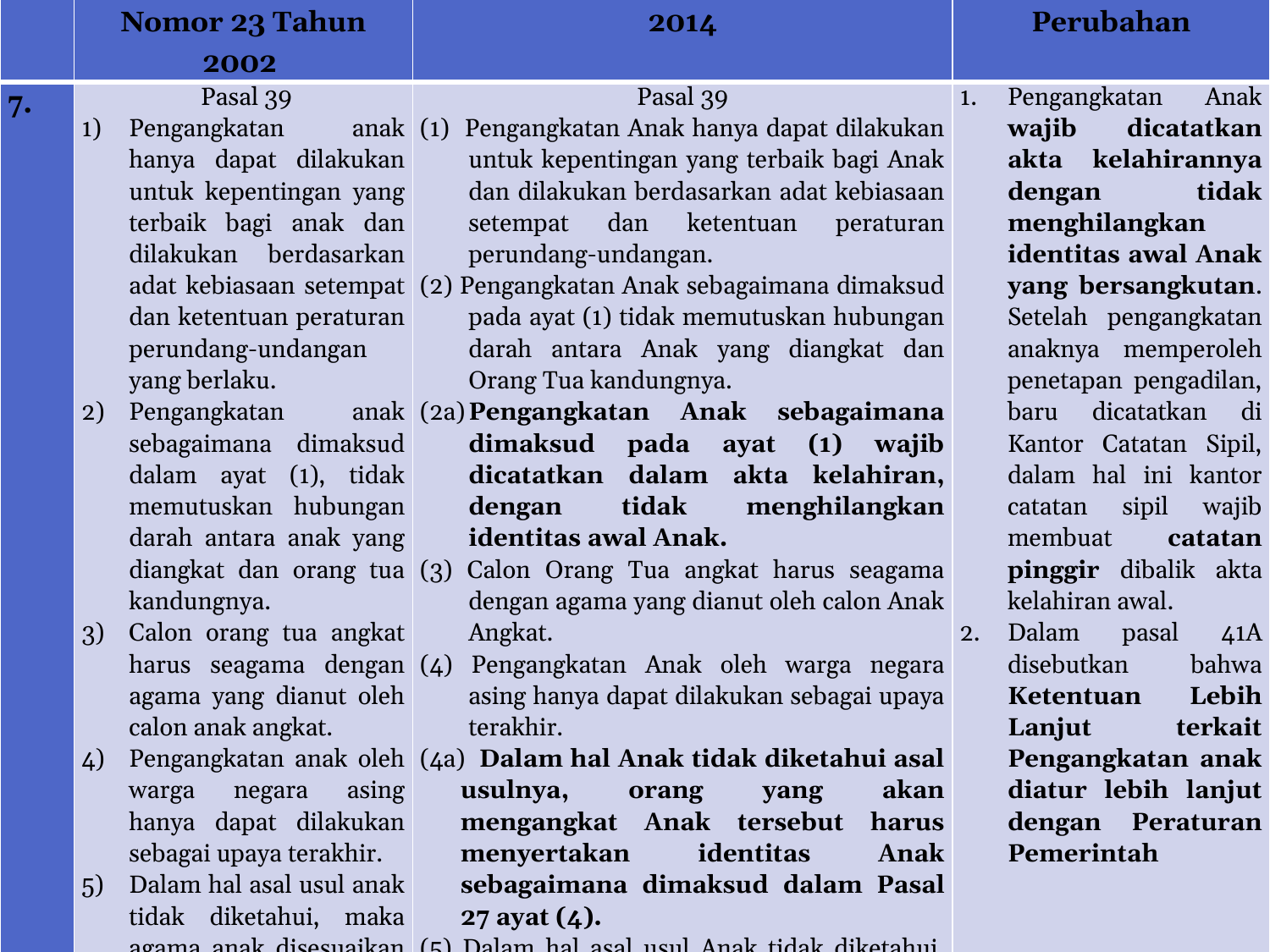

| No. | Undang-Undang Nomor 23 Tahun 2002 | Undang-Undang Nomor 35 Tahun 2014 | Keterangan Perubahan |
| --- | --- | --- | --- |
| 7. | Pasal 39 Pengangkatan anak hanya dapat dilakukan untuk kepentingan yang terbaik bagi anak dan dilakukan berdasarkan adat kebiasaan setempat dan ketentuan peraturan perundang-undangan yang berlaku. Pengangkatan anak sebagaimana dimaksud dalam ayat (1), tidak memutuskan hubungan darah antara anak yang diangkat dan orang tua kandungnya. Calon orang tua angkat harus seagama dengan agama yang dianut oleh calon anak angkat. Pengangkatan anak oleh warga negara asing hanya dapat dilakukan sebagai upaya terakhir. Dalam hal asal usul anak tidak diketahui, maka agama anak disesuaikan dengan agama mayoritas penduduk setempat. | Pasal 39 (1) Pengangkatan Anak hanya dapat dilakukan untuk kepentingan yang terbaik bagi Anak dan dilakukan berdasarkan adat kebiasaan setempat dan ketentuan peraturan perundang-undangan. (2) Pengangkatan Anak sebagaimana dimaksud pada ayat (1) tidak memutuskan hubungan darah antara Anak yang diangkat dan Orang Tua kandungnya. (2a) Pengangkatan Anak sebagaimana dimaksud pada ayat (1) wajib dicatatkan dalam akta kelahiran, dengan tidak menghilangkan identitas awal Anak. (3) Calon Orang Tua angkat harus seagama dengan agama yang dianut oleh calon Anak Angkat. (4) Pengangkatan Anak oleh warga negara asing hanya dapat dilakukan sebagai upaya terakhir. (4a) Dalam hal Anak tidak diketahui asal usulnya, orang yang akan mengangkat Anak tersebut harus menyertakan identitas Anak sebagaimana dimaksud dalam Pasal 27 ayat (4). (5) Dalam hal asal usul Anak tidak diketahui, agama Anak disesuaikan dengan agama mayoritas penduduk setempat. | Pengangkatan Anak wajib dicatatkan akta kelahirannya dengan tidak menghilangkan identitas awal Anak yang bersangkutan. Setelah pengangkatan anaknya memperoleh penetapan pengadilan, baru dicatatkan di Kantor Catatan Sipil, dalam hal ini kantor catatan sipil wajib membuat catatan pinggir dibalik akta kelahiran awal. Dalam pasal 41A disebutkan bahwa Ketentuan Lebih Lanjut terkait Pengangkatan anak diatur lebih lanjut dengan Peraturan Pemerintah |